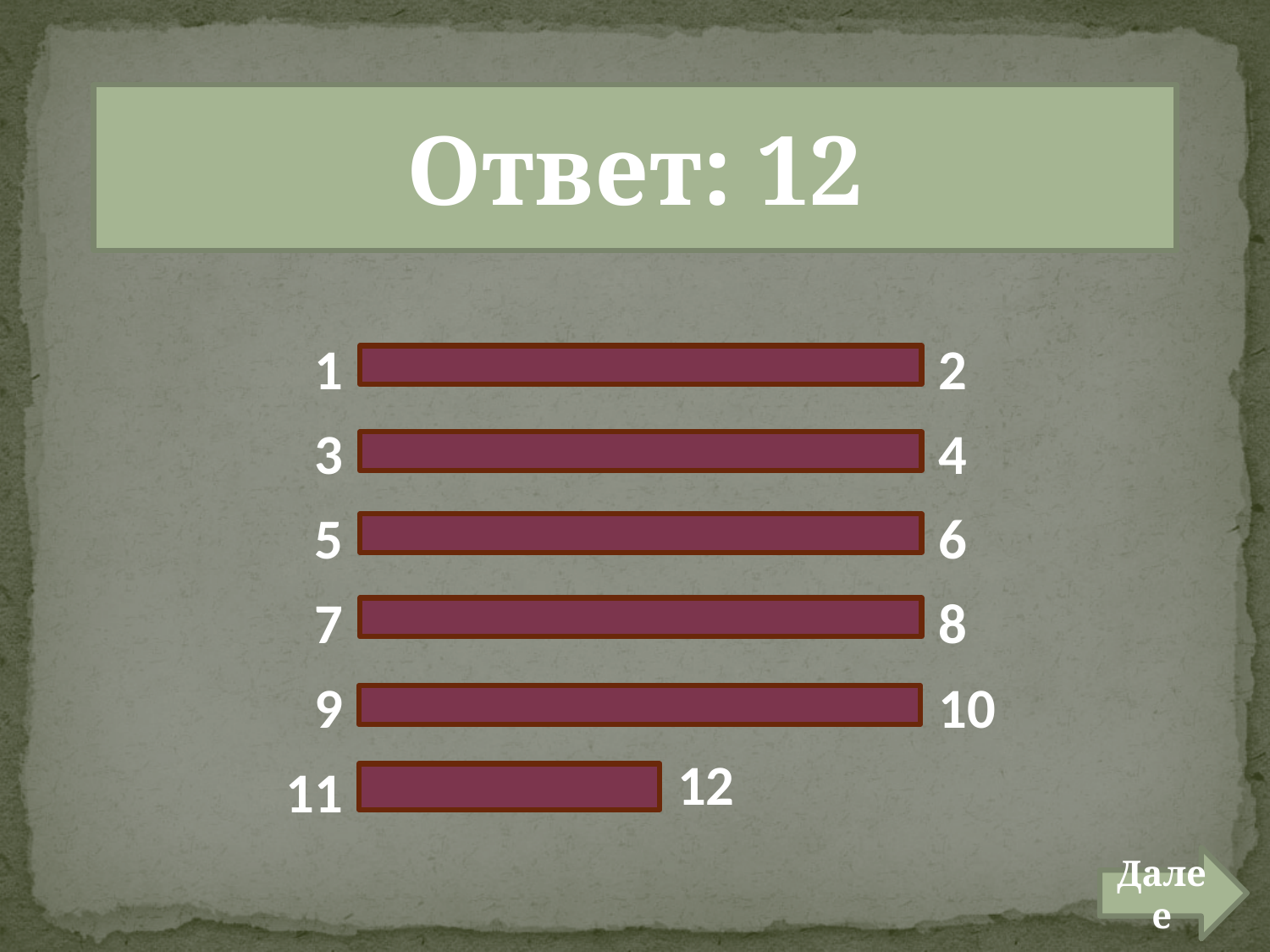

# ответ лог задачи 400
Ответ: 12
1
3
5
7
9
11
2
4
6
8
10

12

Далее